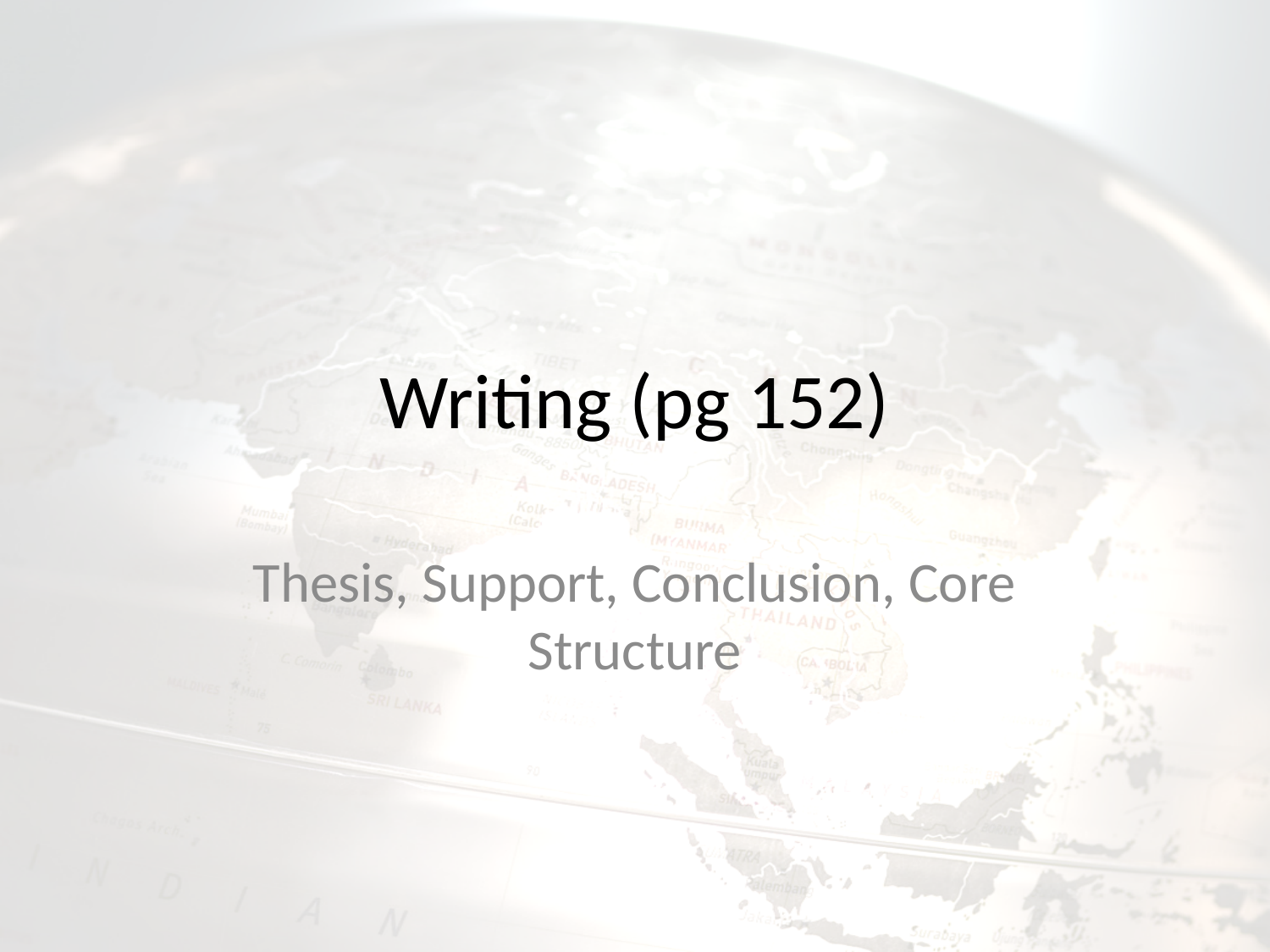

# Writing (pg 152)
Thesis, Support, Conclusion, Core Structure